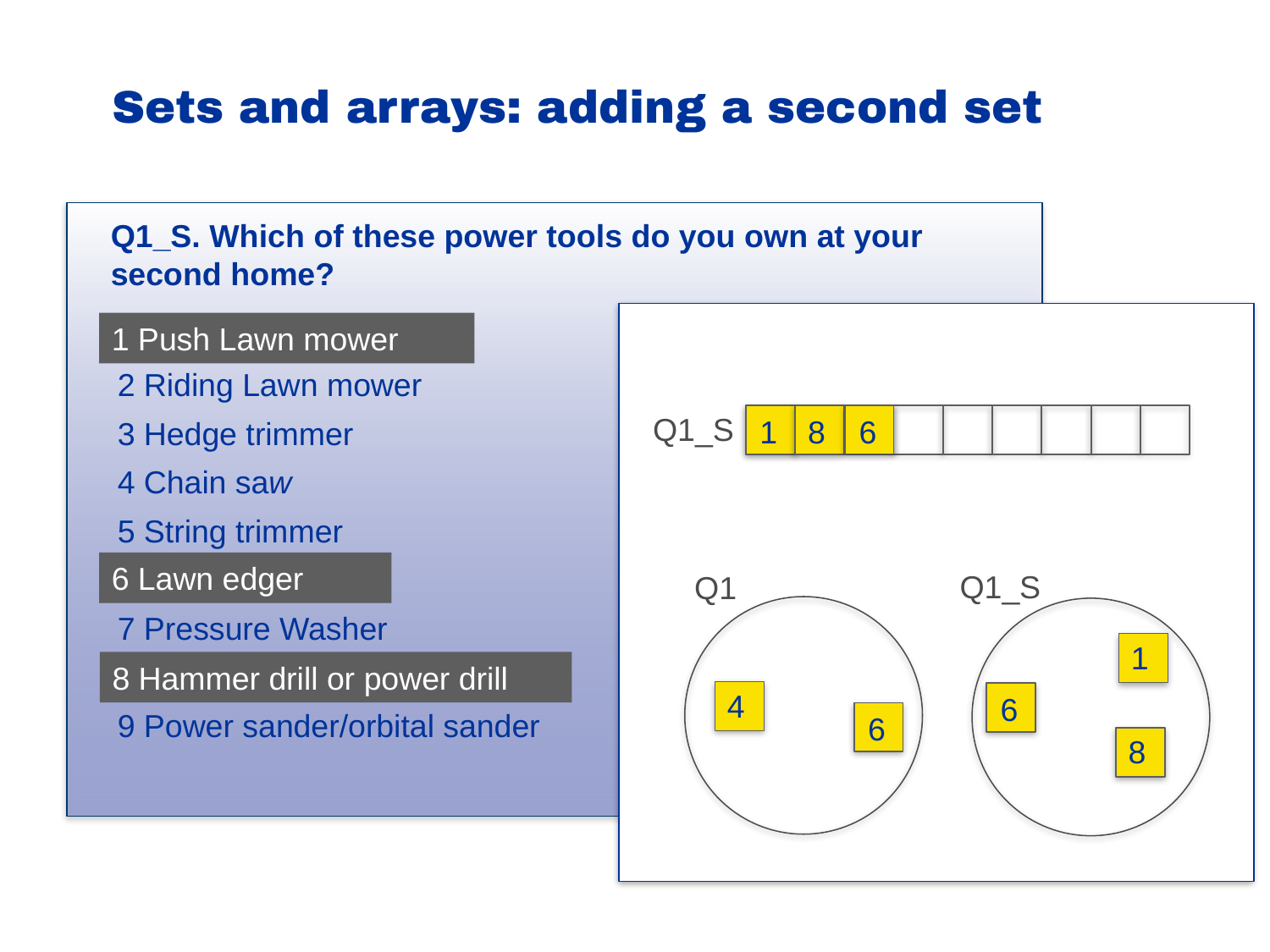

# Sets and arrays: adding a second set

Q1_S. Which of these power tools do you own at your
second home?
1 Push Lawn mower
2 Riding Lawn mower
3 Hedge trimmer
4 Chain saw
5 String trimmer
6 Lawn edger
7 Pressure Washer
8 Hammer drill or power drill (7)
9 Power sander/orbital sander

1 Push Lawn mower
Q1_S

6
1

8
6 Lawn edger
Q1_S
Q1

4

6

1

8 Hammer drill or power drill
6

8